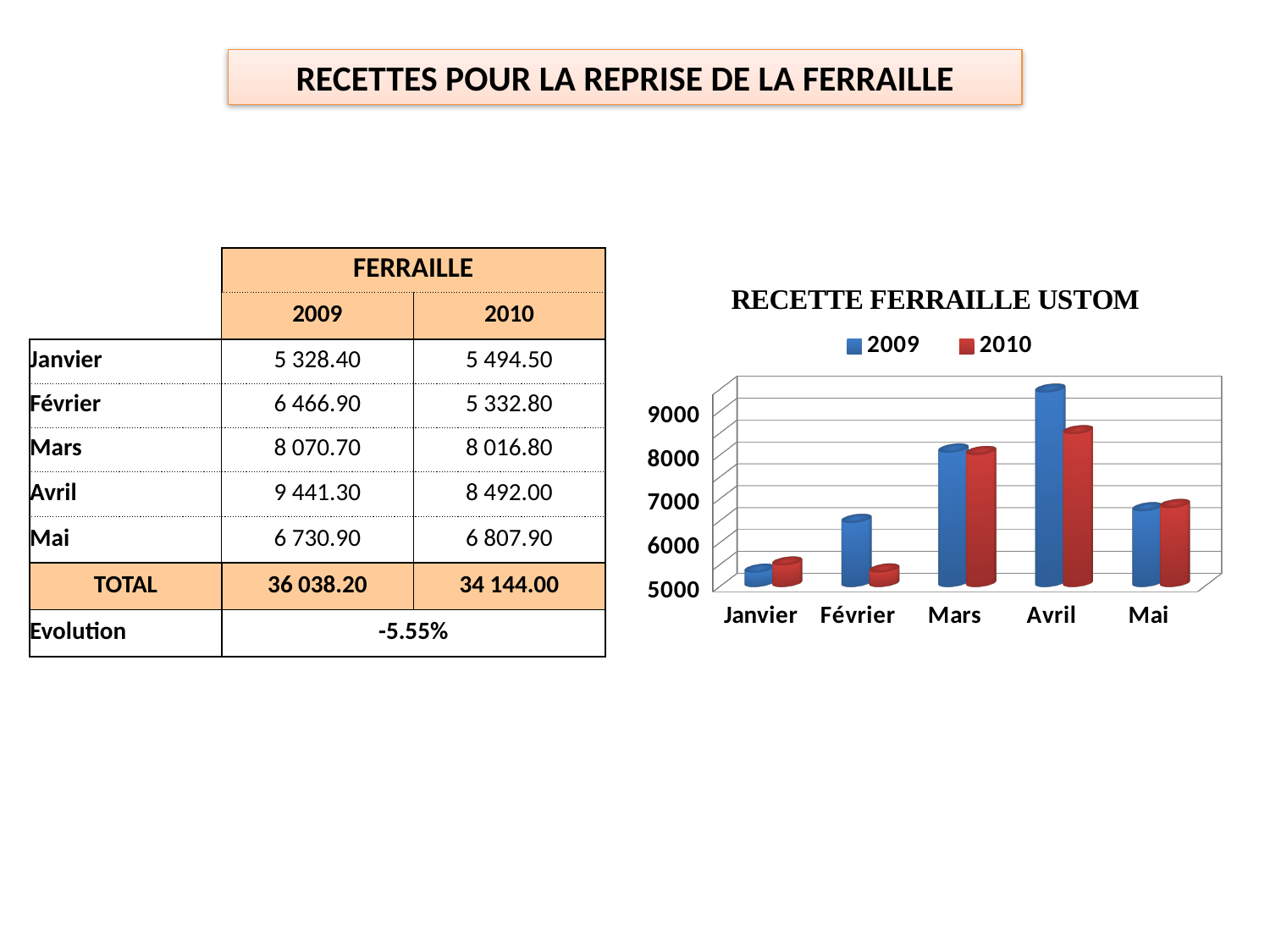

RECETTES POUR LA REPRISE DE LA FERRAILLE

[unsupported chart]

|  | FERRAILLE |  |
| --- | --- | --- |
|  | 2009 | 2010 |
| Janvier | 5 328.40 | 5 494.50 |
| Février | 6 466.90 | 5 332.80 |
| Mars | 8 070.70 | 8 016.80 |
| Avril | 9 441.30 | 8 492.00 |
| Mai | 6 730.90 | 6 807.90 |
| TOTAL | 36 038.20 | 34 144.00 |
| Evolution | -5.55% |  |